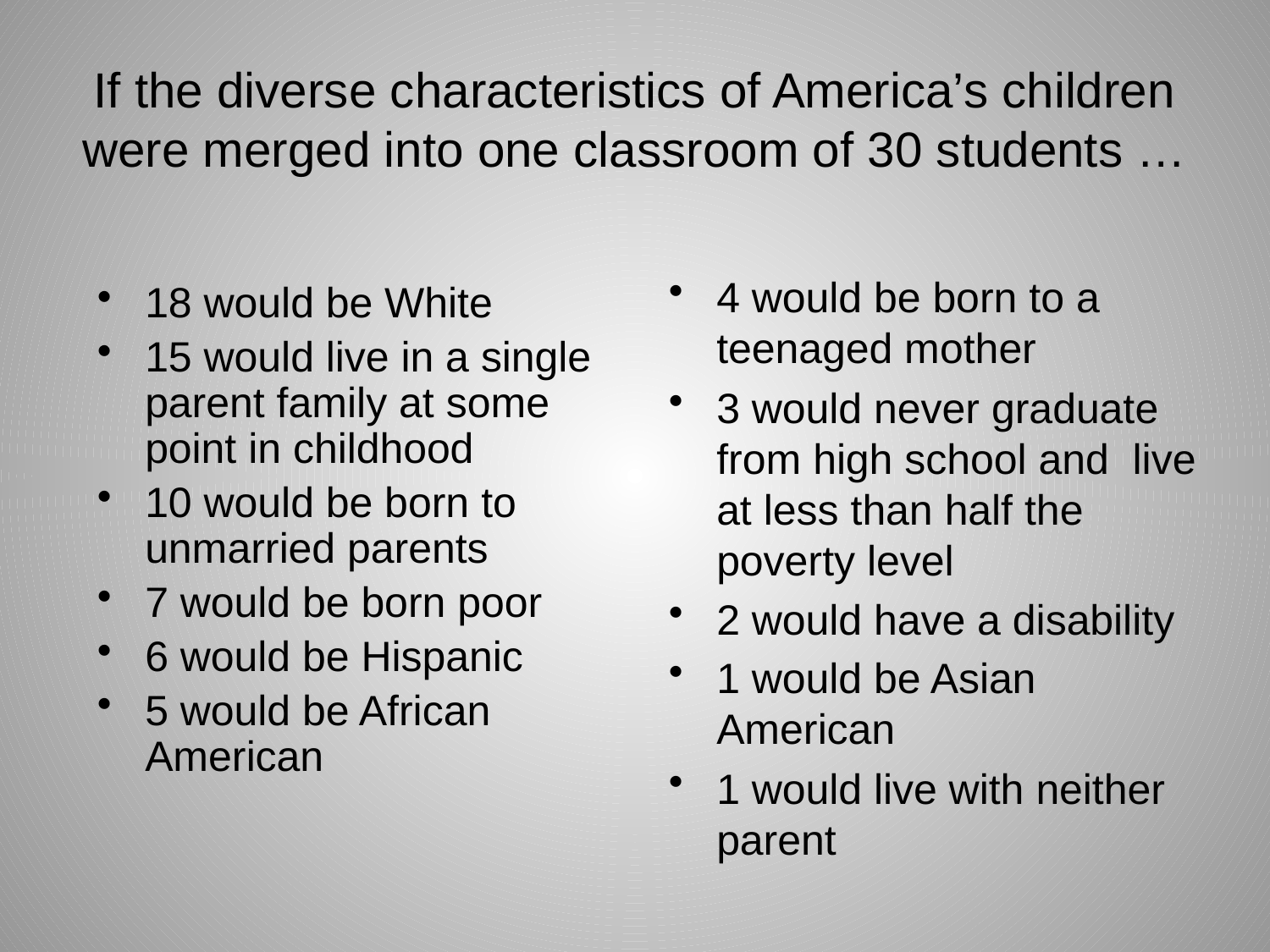

# If the diverse characteristics of America’s children were merged into one classroom of 30 students …
4 would be born to a teenaged mother
3 would never graduate from high school and  live at less than half the poverty level
2 would have a disability
1 would be Asian American
1 would live with neither parent
18 would be White
15 would live in a single parent family at some point in childhood
10 would be born to unmarried parents
7 would be born poor
6 would be Hispanic
5 would be African American